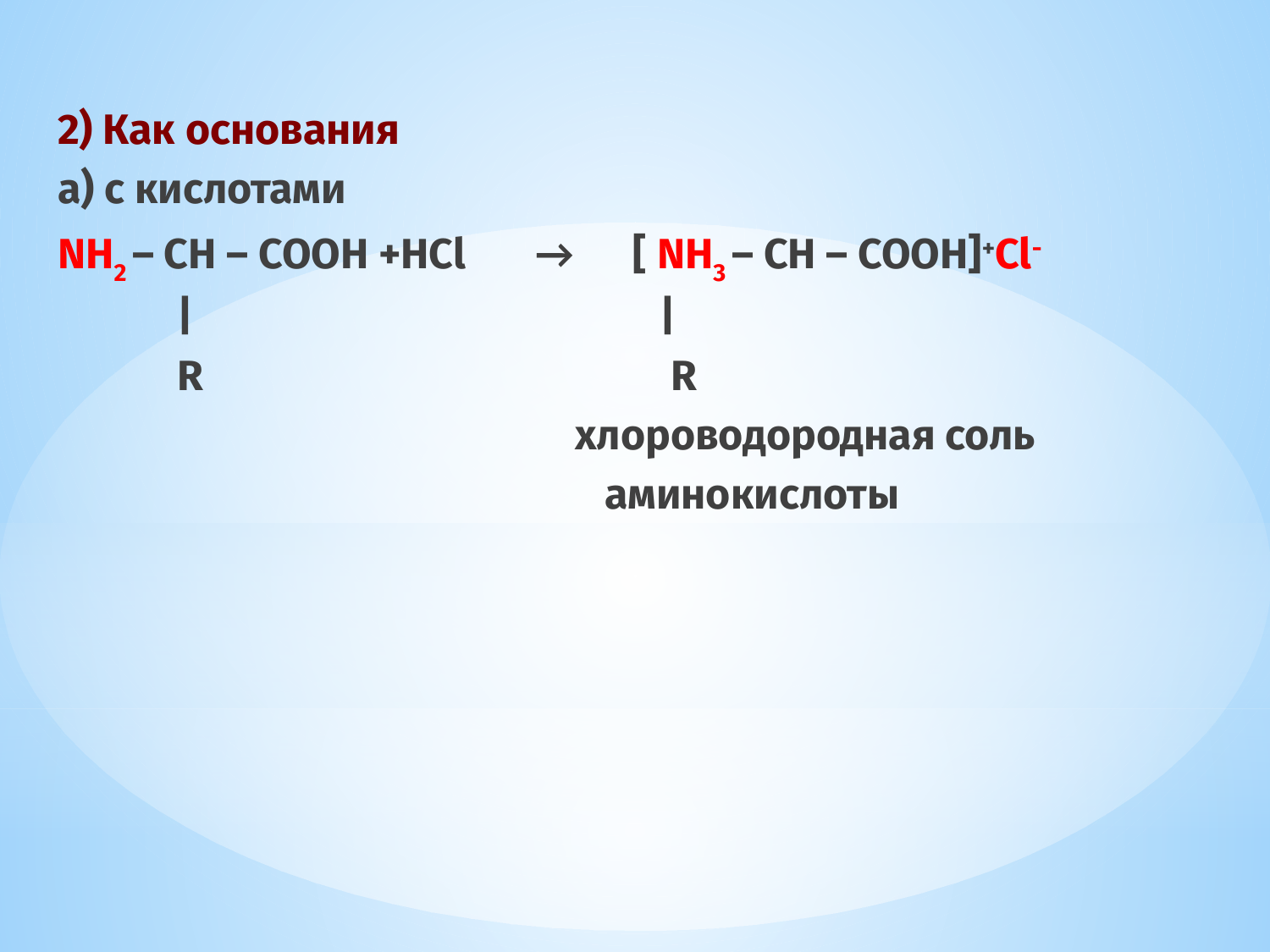

2) Как основания
а) с кислотами
NH2 – CH – COOH +HCl       →      [ NH3 – CH – COOH]+Сl-
            |                                               |
            R                                               R
                                                    хлороводородная соль
                                                       аминокислоты
#